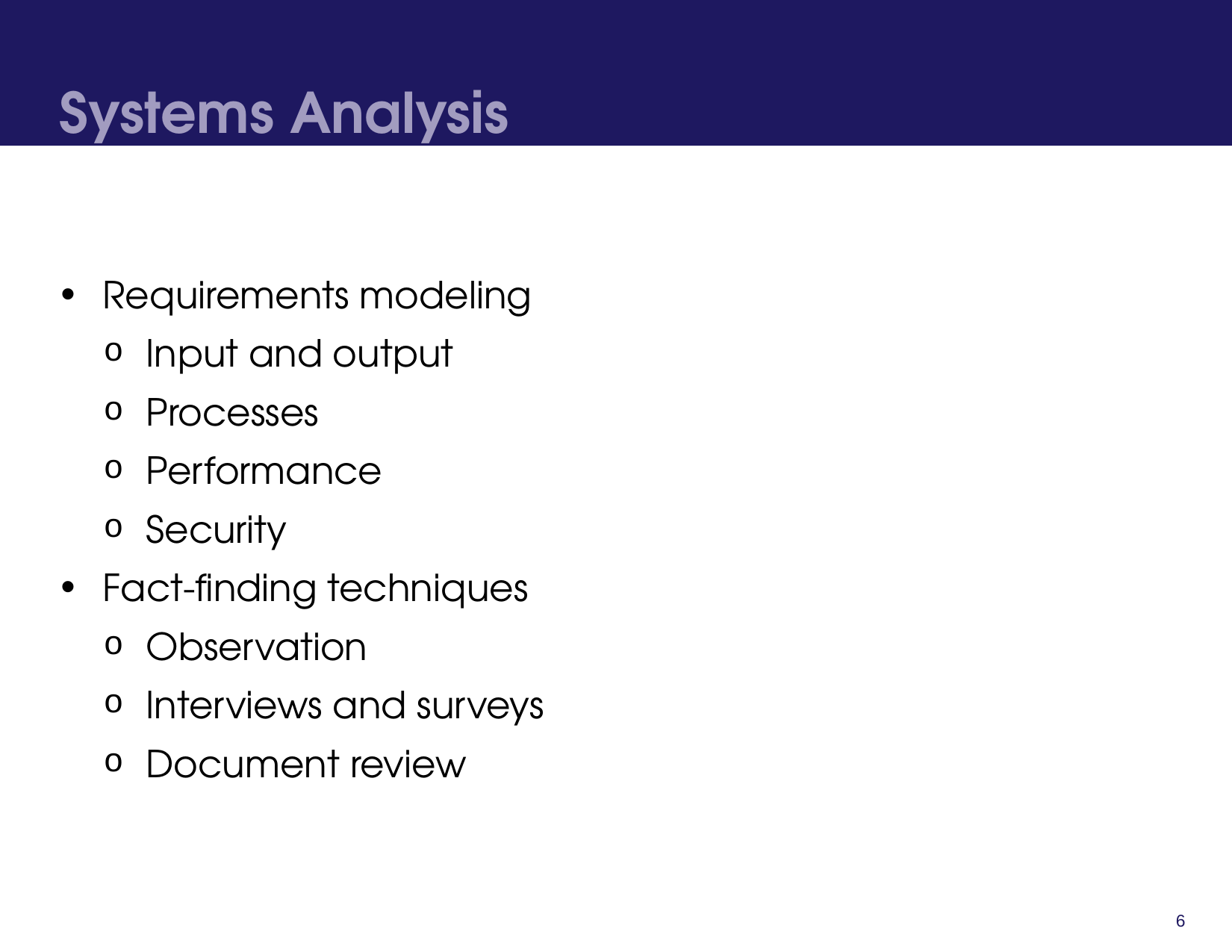

# Systems Analysis
Requirements modeling
Input and output
Processes
Performance
Security
Fact-finding techniques
Observation
Interviews and surveys
Document review
6